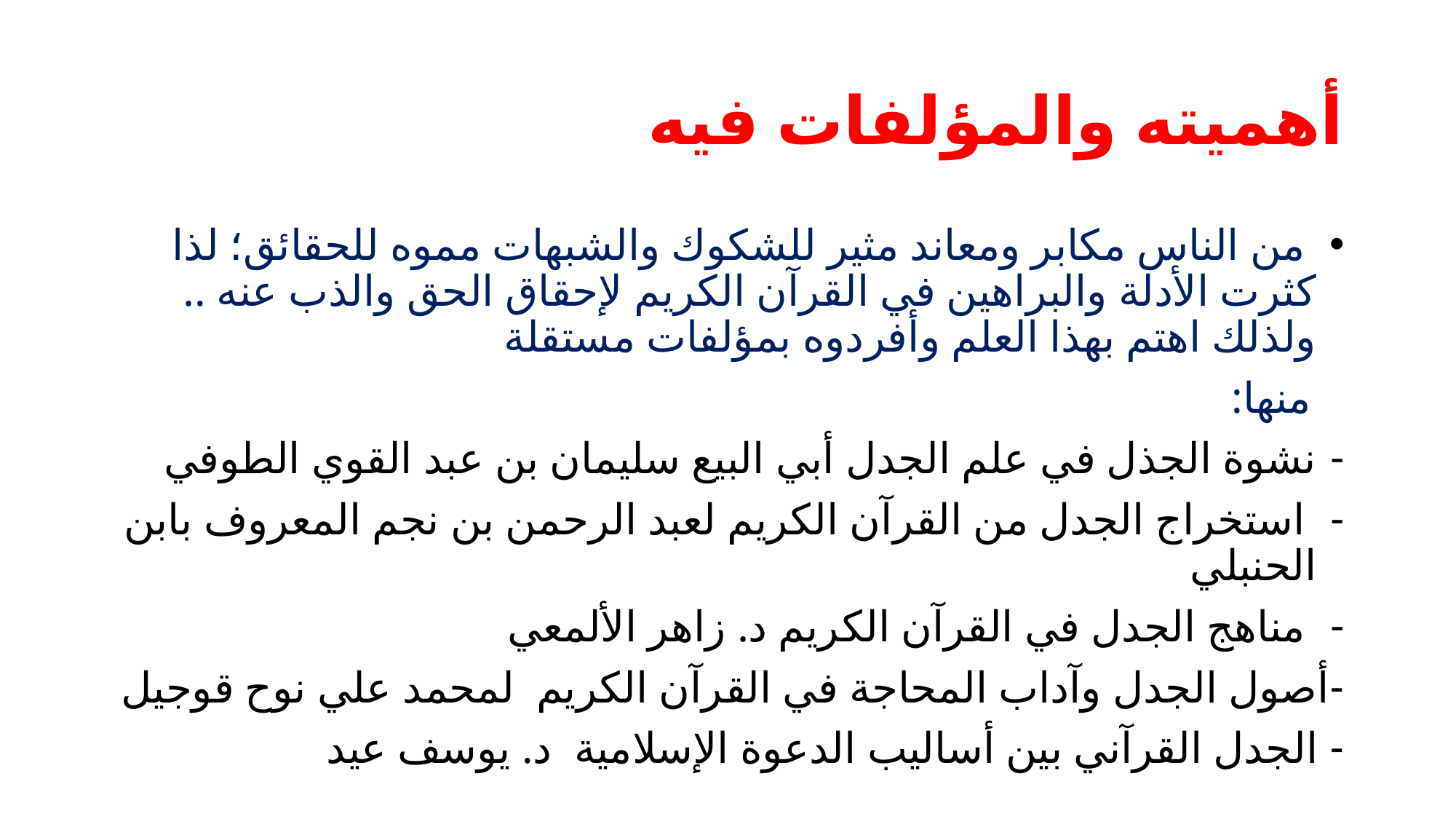

# أهميته والمؤلفات فيه
 من الناس مكابر ومعاند مثير للشكوك والشبهات مموه للحقائق؛ لذا كثرت الأدلة والبراهين في القرآن الكريم لإحقاق الحق والذب عنه .. ولذلك اهتم بهذا العلم وأفردوه بمؤلفات مستقلة
   منها:
نشوة الجذل في علم الجدل أبي البيع سليمان بن عبد القوي الطوفي
 استخراج الجدل من القرآن الكريم لعبد الرحمن بن نجم المعروف بابن الحنبلي
 مناهج الجدل في القرآن الكريم د. زاهر الألمعي
-أصول الجدل وآداب المحاجة في القرآن الكريم  لمحمد علي نوح قوجيل
- الجدل القرآني بين أساليب الدعوة الإسلامية  د. يوسف عيد